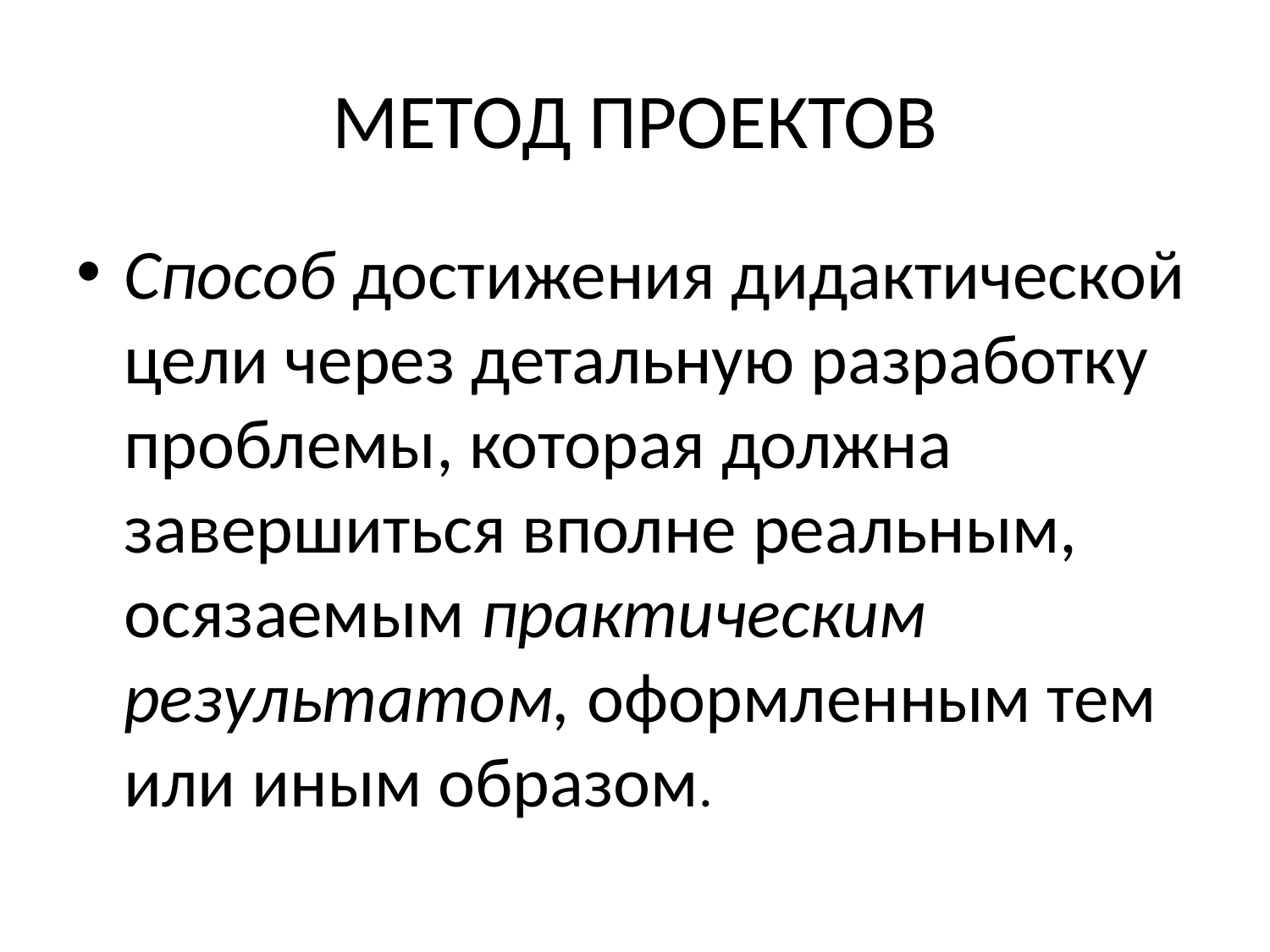

# МЕТОД ПРОЕКТОВ
Способ достижения дидактической цели через детальную разработку проблемы, которая должна завершиться вполне реальным, осязаемым практическим результатом, оформленным тем или иным образом.